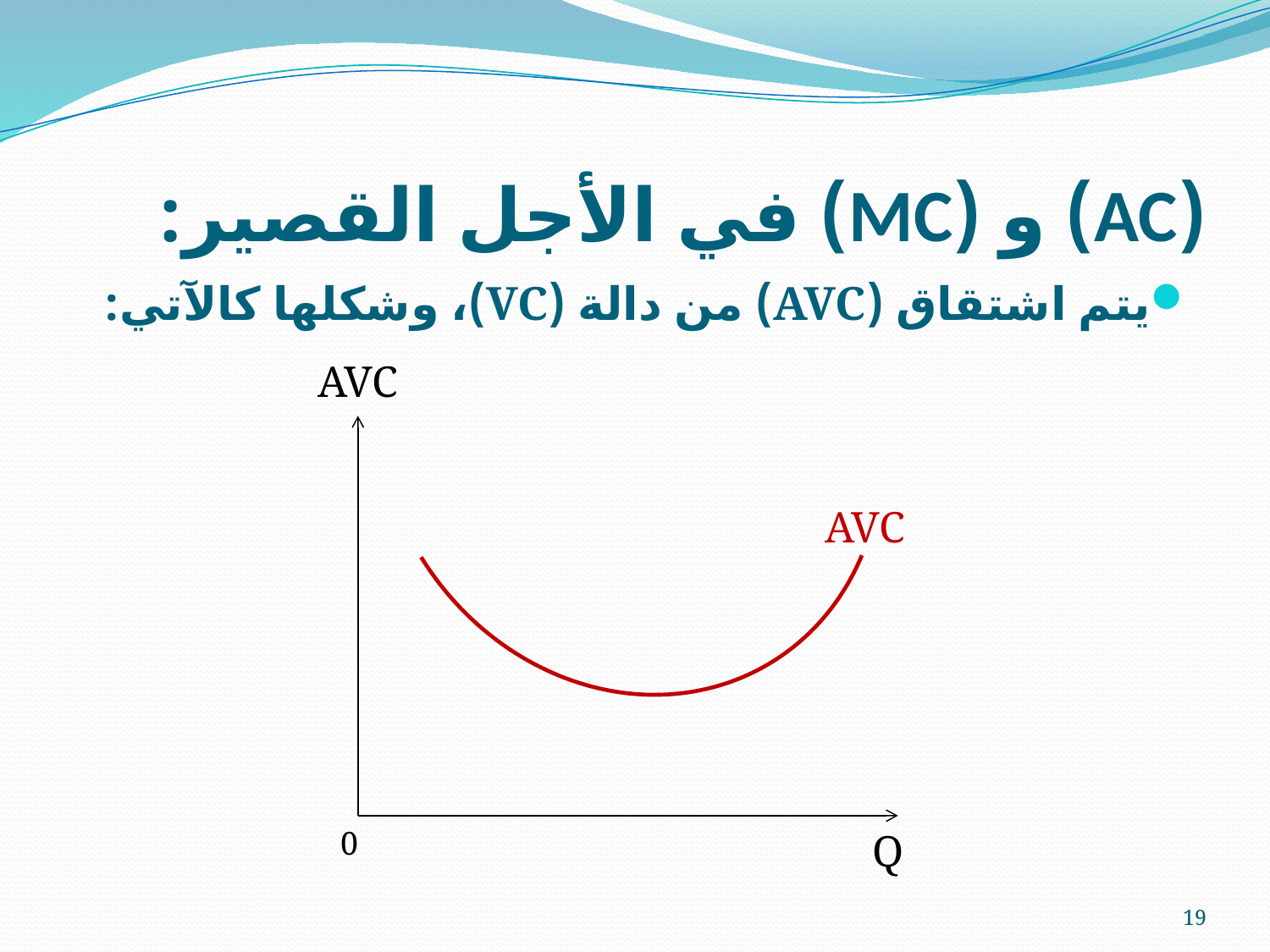

# (AC) و (MC) في الأجل القصير:

يتم اشتقاق (AVC) من دالة (VC)، وشكلها كالآتي:
AVC
AVC
0
Q
19